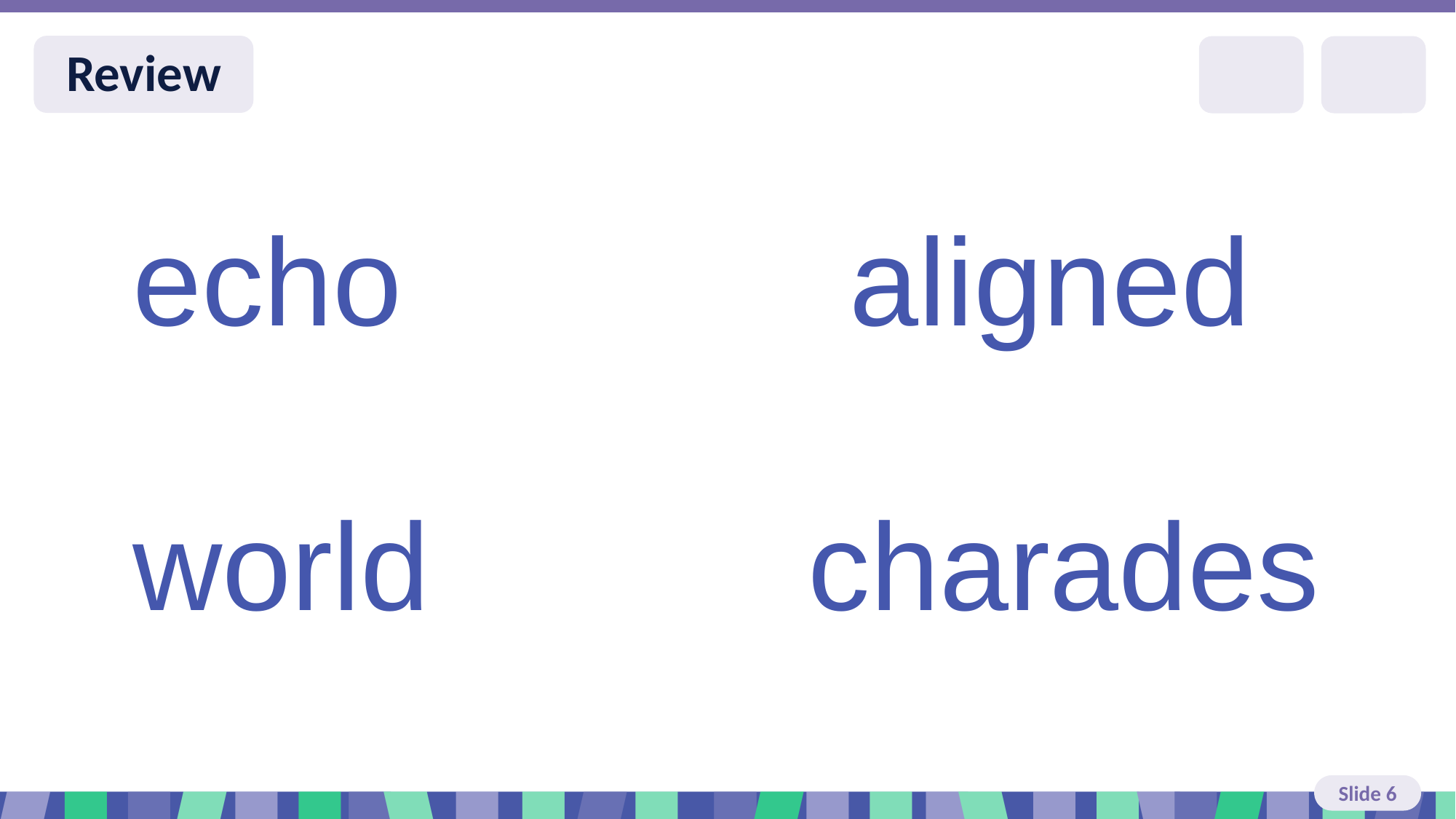

Slide 6 Review You do
echo             aligned
world           charades